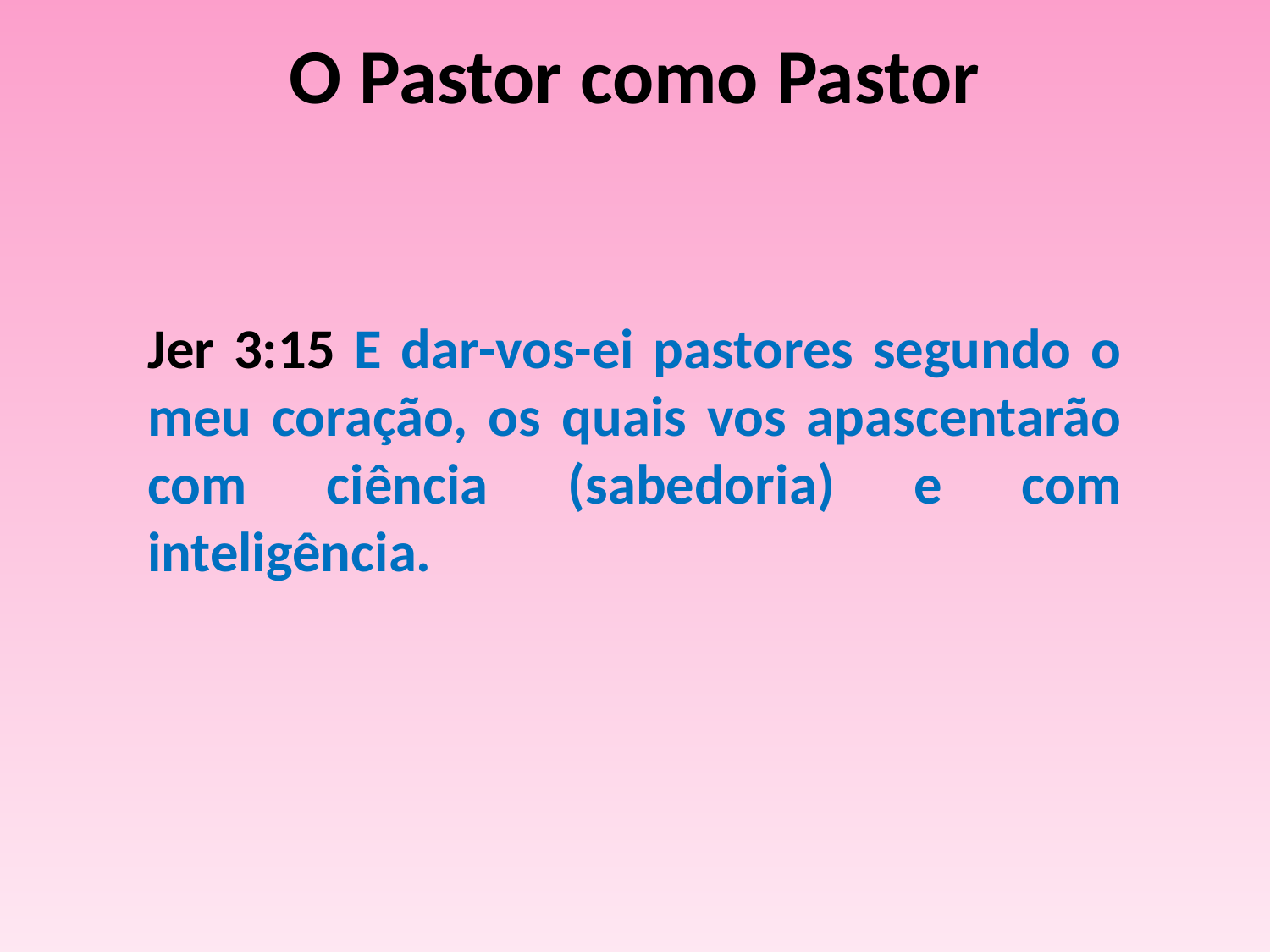

# O Pastor como Pastor
Jer 3:15 E dar-vos-ei pastores segundo o meu coração, os quais vos apascentarão com ciência (sabedoria) e com inteligência.